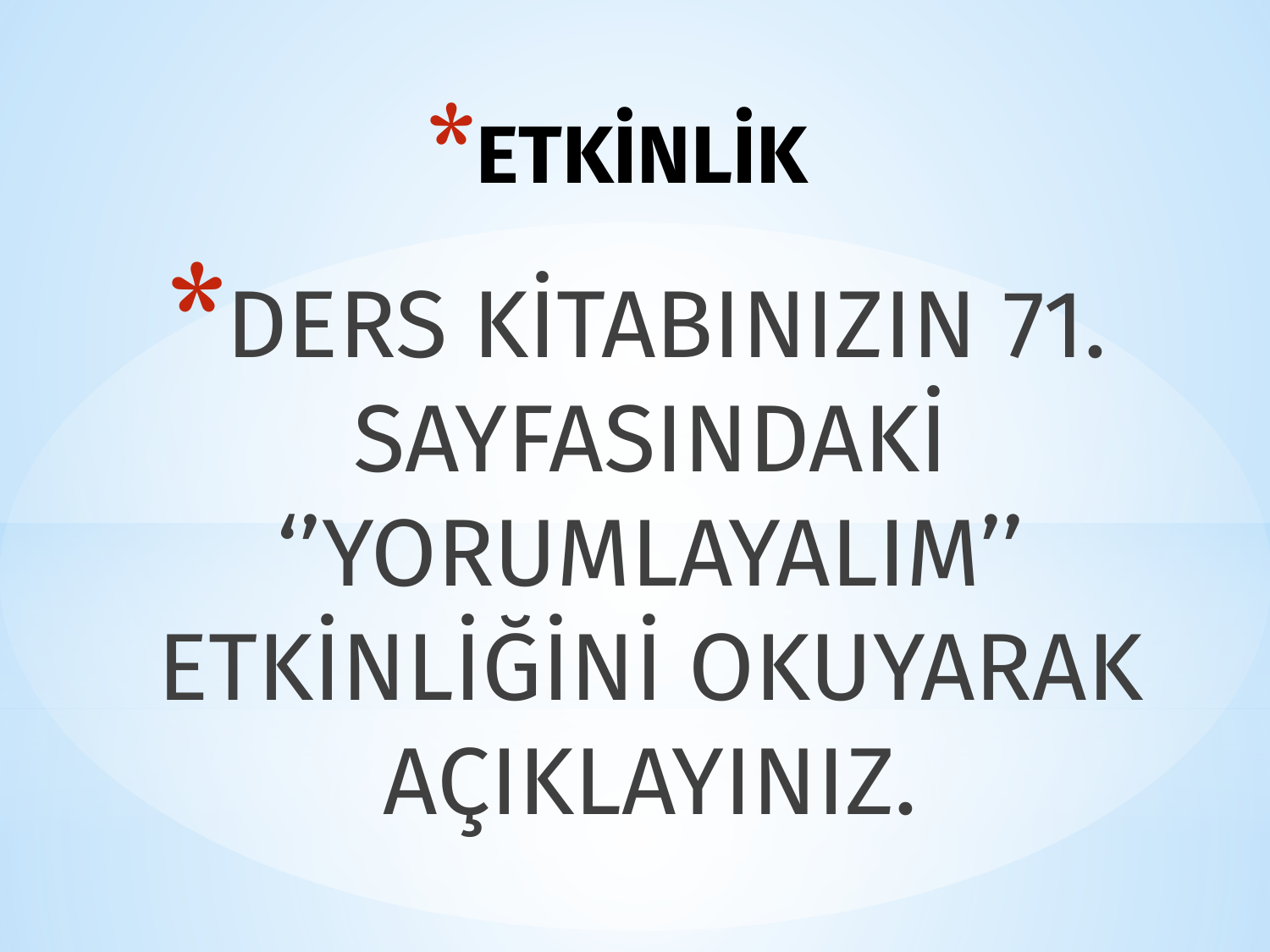

# ETKİNLİK
DERS KİTABINIZIN 71. SAYFASINDAKİ ‘’YORUMLAYALIM’’ ETKİNLİĞİNİ OKUYARAK AÇIKLAYINIZ.